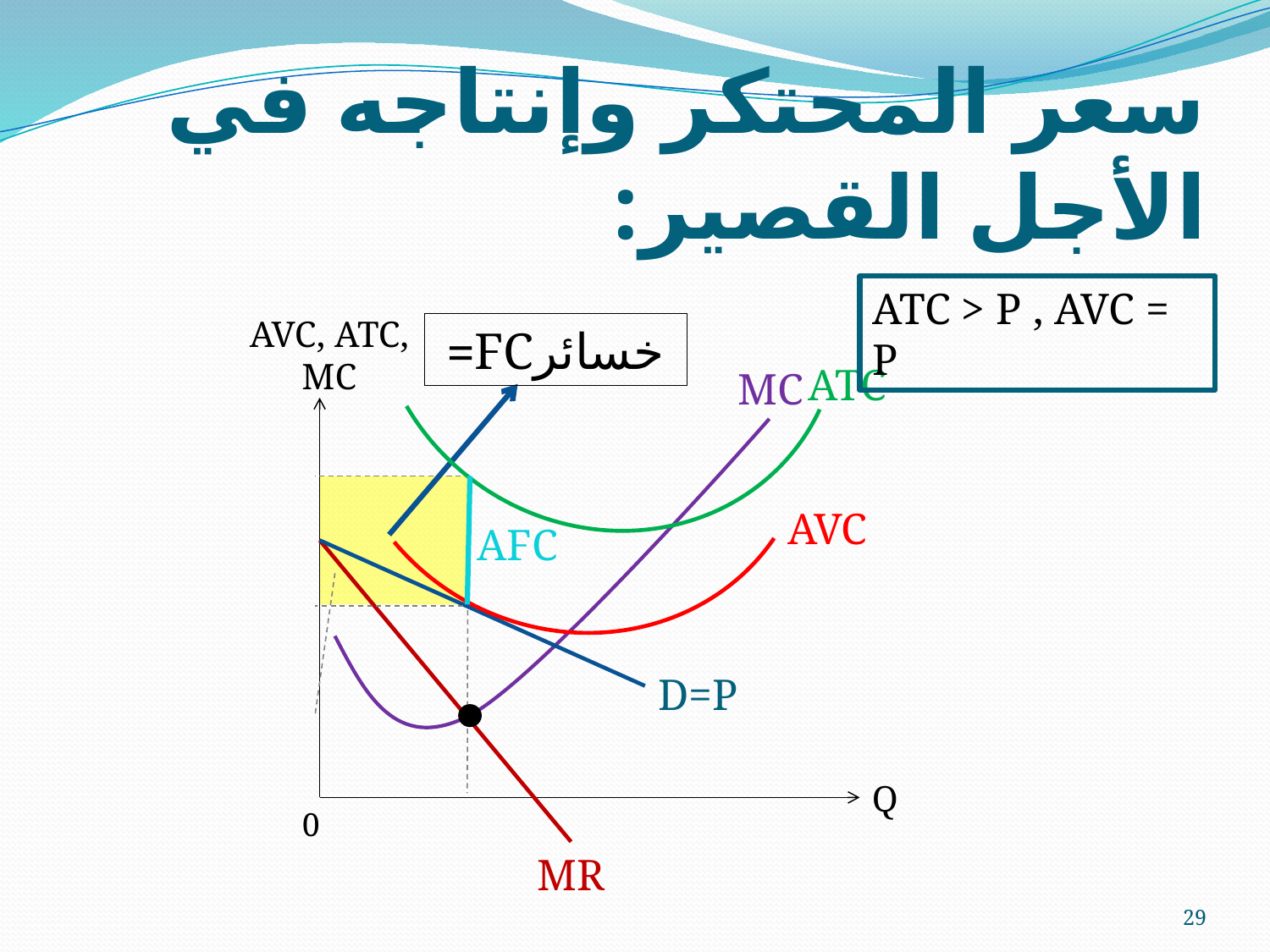

# سعر المحتكر وإنتاجه في الأجل القصير:

ATC > P , AVC = P
AVC, ATC, MC
خسائرFC=
ATC
MC

AVC
AFC
D=P

Q
0
MR
29